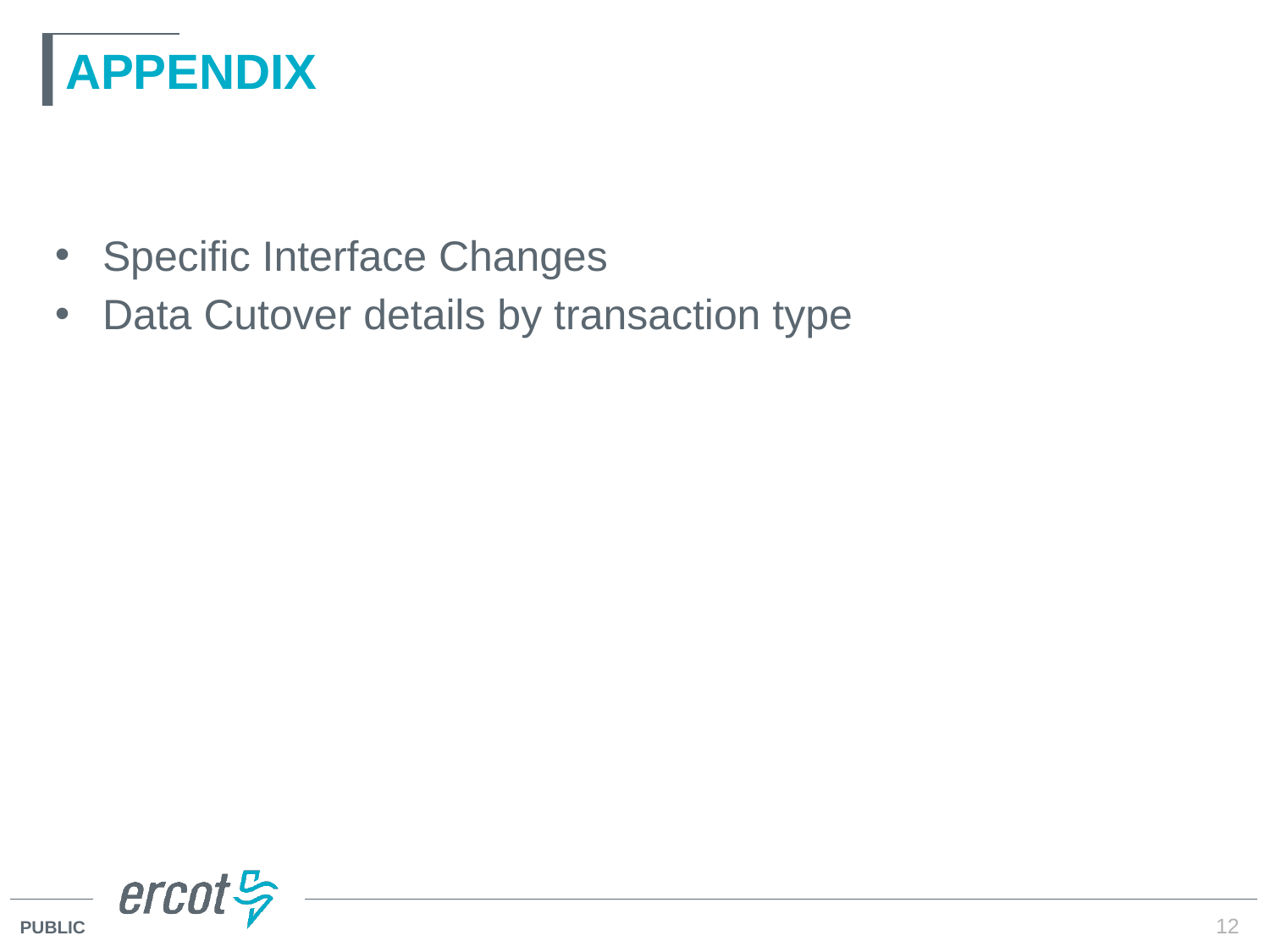

# APPENDIX
Specific Interface Changes
Data Cutover details by transaction type
12